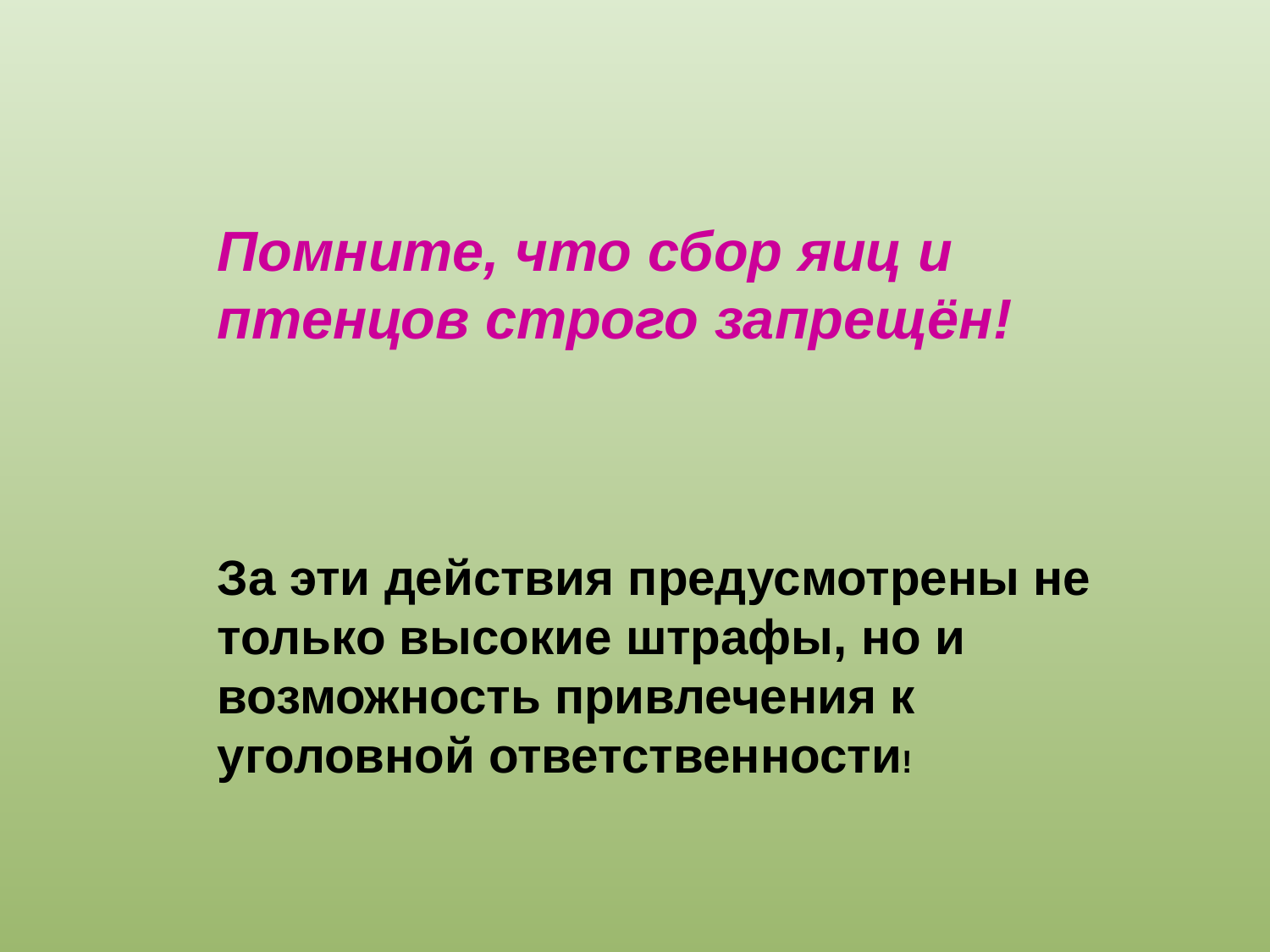

Помните, что сбор яиц и птенцов строго запрещён!
За эти действия предусмотрены не только высокие штрафы, но и возможность привлечения к уголовной ответственности!